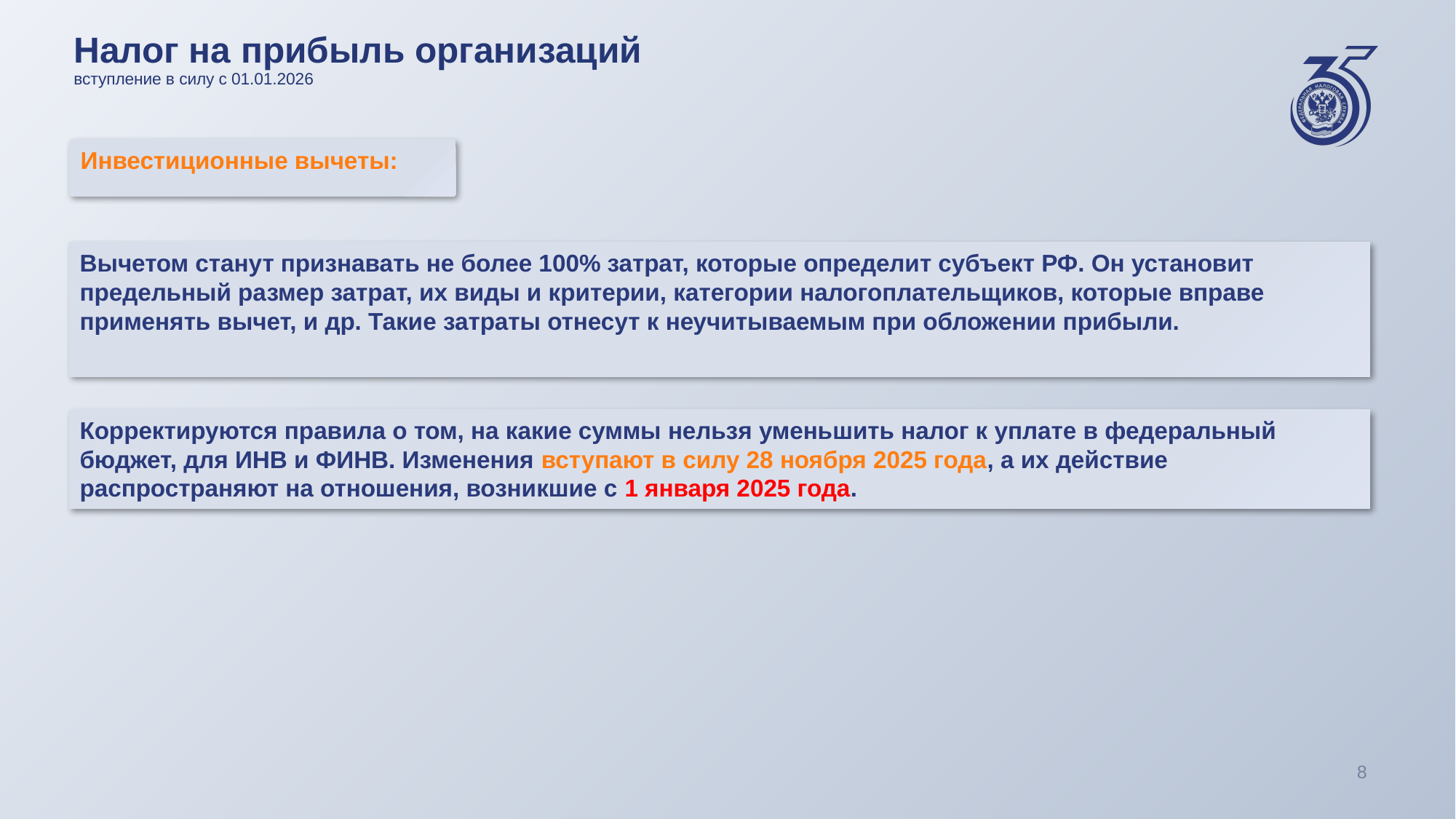

# Налог на прибыль организаций вступление в силу с 01.01.2026
Инвестиционные вычеты:
Вычетом станут признавать не более 100% затрат, которые определит субъект РФ. Он установит предельный размер затрат, их виды и критерии, категории налогоплательщиков, которые вправе применять вычет, и др. Такие затраты отнесут к неучитываемым при обложении прибыли.

Корректируются правила о том, на какие суммы нельзя уменьшить налог к уплате в федеральный бюджет, для ИНВ и ФИНВ. Изменения вступают в силу 28 ноября 2025 года, а их действие распространяют на отношения, возникшие с 1 января 2025 года.
8